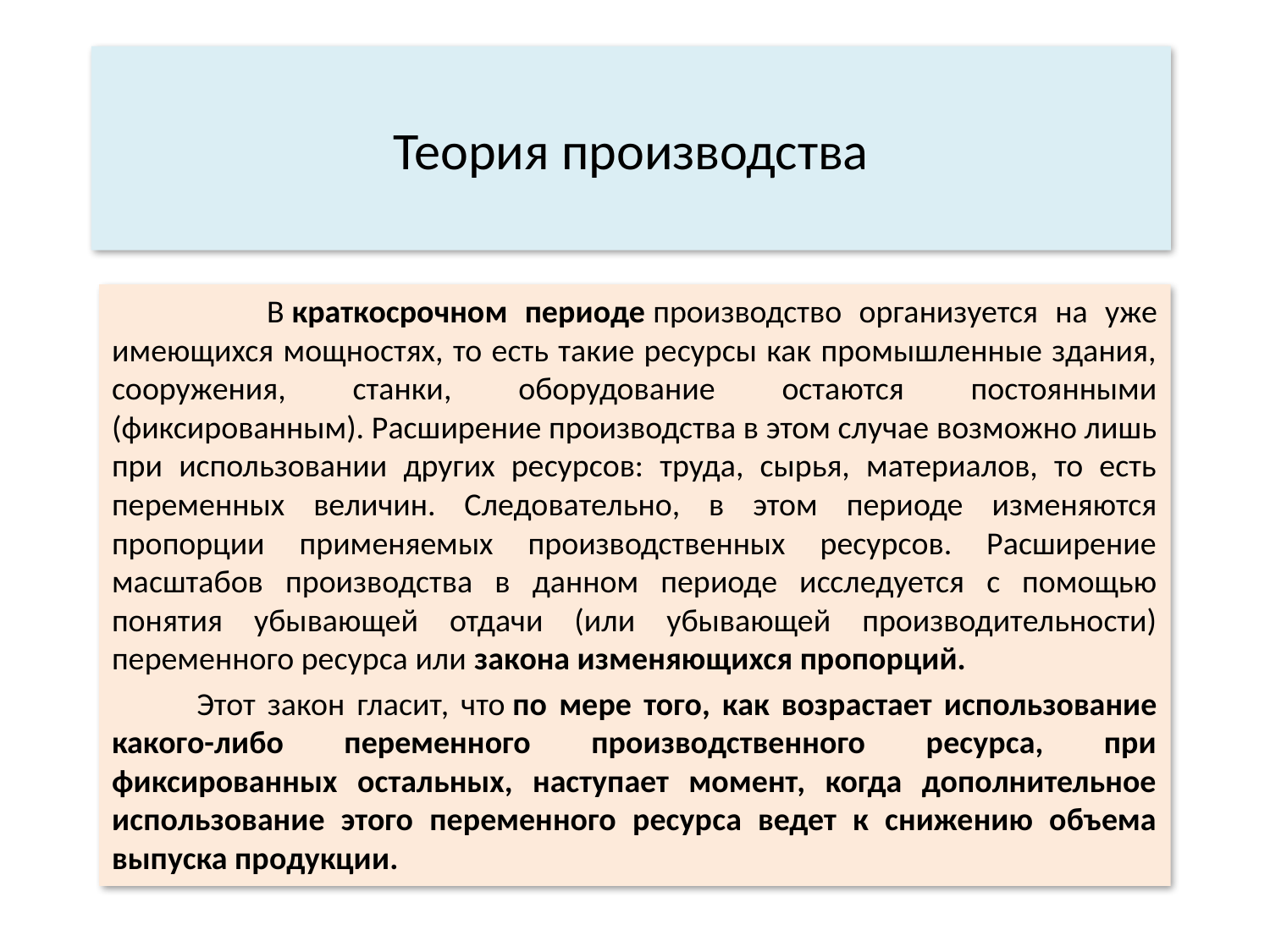

# Теория производства
         В краткосрочном периоде производство организуется на уже имеющихся мощностях, то есть такие ресурсы как промышленные здания, сооружения, станки, оборудование остаются постоянными (фиксированным). Расширение производства в этом случае возможно лишь при использовании других ресурсов: труда, сырья, материалов, то есть переменных величин. Следовательно, в этом периоде изменяются пропорции применяемых производственных ресурсов. Расширение масштабов производства в данном периоде исследуется с помощью понятия убывающей отдачи (или убывающей производительности) переменного ресурса или закона изменяющихся пропорций.
       Этот закон гласит, что по мере того, как возрастает использование какого-либо переменного производственного ресурса, при фиксированных остальных, наступает момент, когда дополнительное использование этого переменного ресурса ведет к снижению объема выпуска продукции.